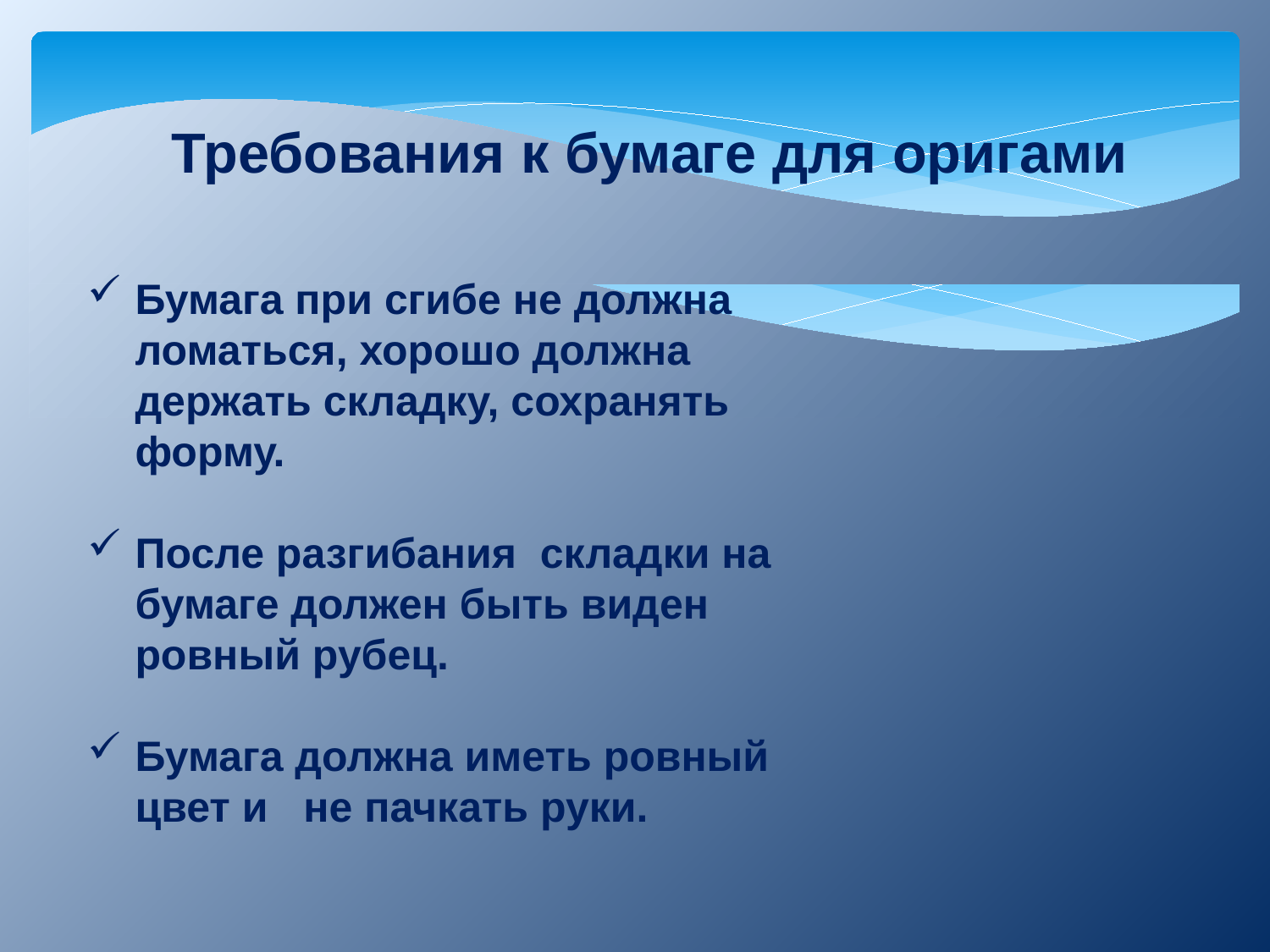

Требования к бумаге для оригами
Бумага при сгибе не должна ломаться, хорошо должна держать складку, сохранять форму.

После разгибания  складки на бумаге должен быть виден ровный рубец.

Бумага должна иметь ровный цвет и   не пачкать руки.